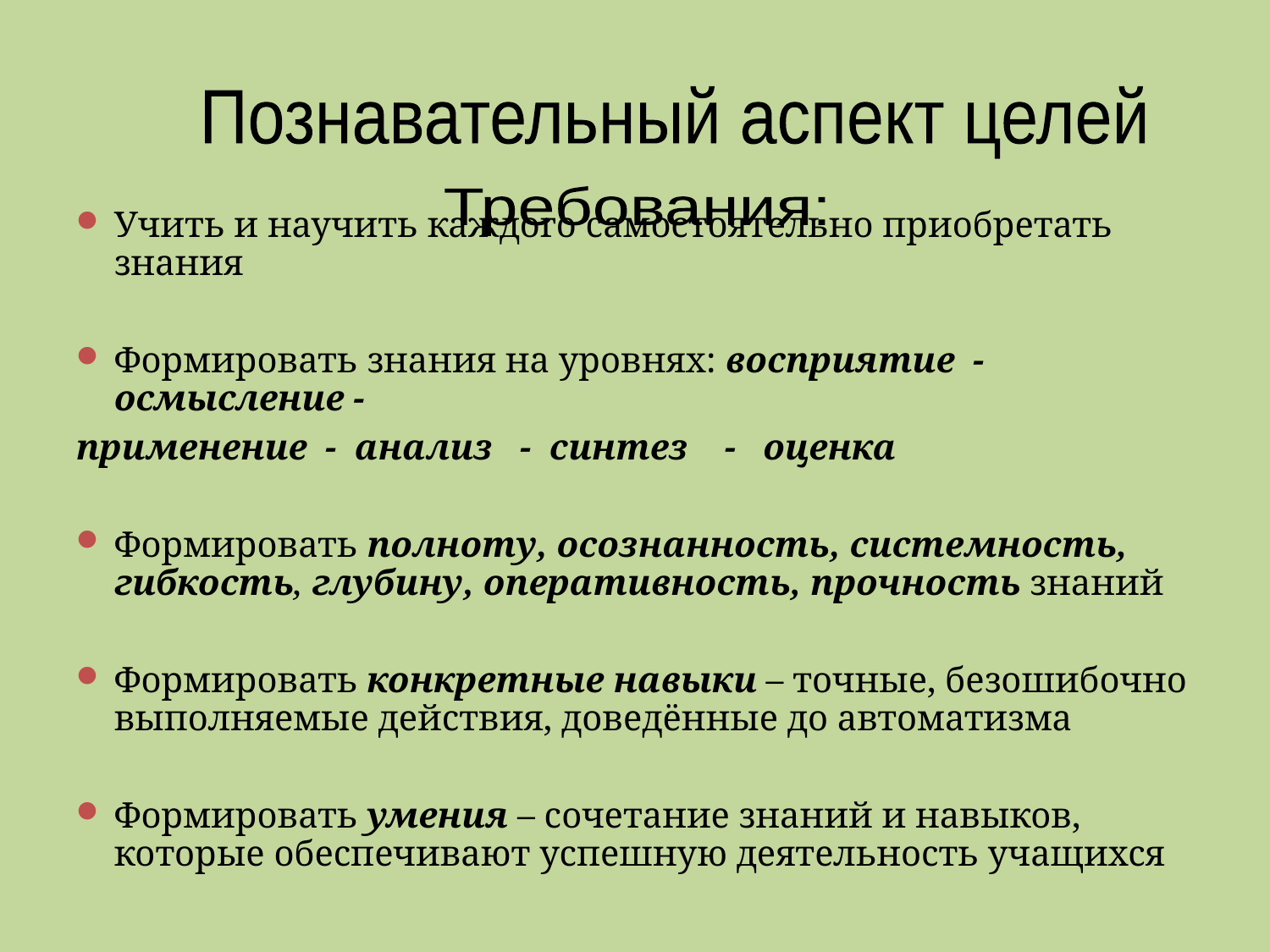

#
Познавательный аспект целей
Требования:
Учить и научить каждого самостоятельно приобретать знания

Формировать знания на уровнях: восприятие  -  осмысление -
применение  -  анализ   -  синтез    -   оценка

Формировать полноту, осознанность, системность, гибкость, глубину, оперативность, прочность знаний

Формировать конкретные навыки – точные, безошибочно выполняемые действия, доведённые до автоматизма

Формировать умения – сочетание знаний и навыков, которые обеспечивают успешную деятельность учащихся